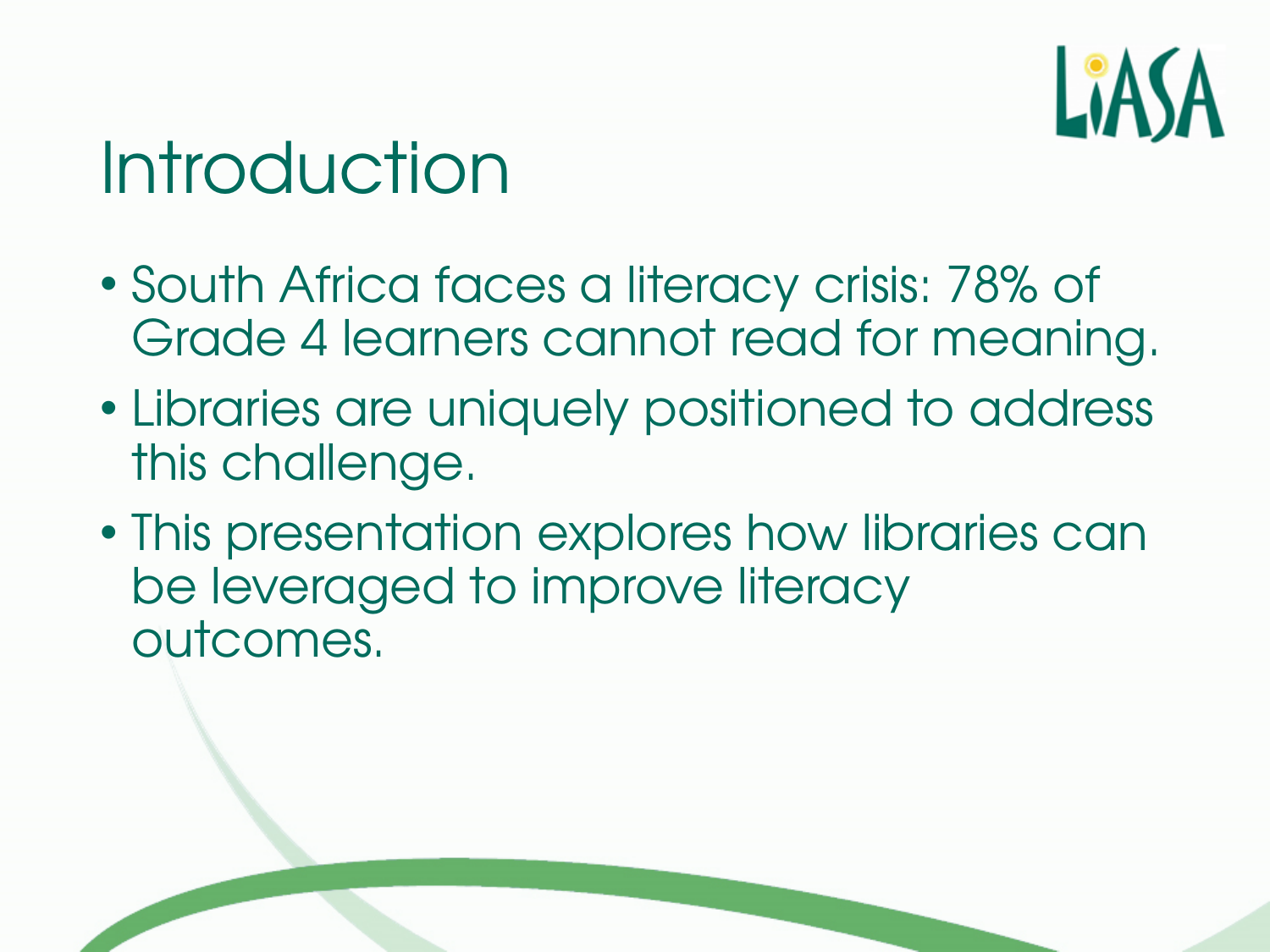

# Introduction
South Africa faces a literacy crisis: 78% of Grade 4 learners cannot read for meaning.
Libraries are uniquely positioned to address this challenge.
This presentation explores how libraries can be leveraged to improve literacy outcomes.